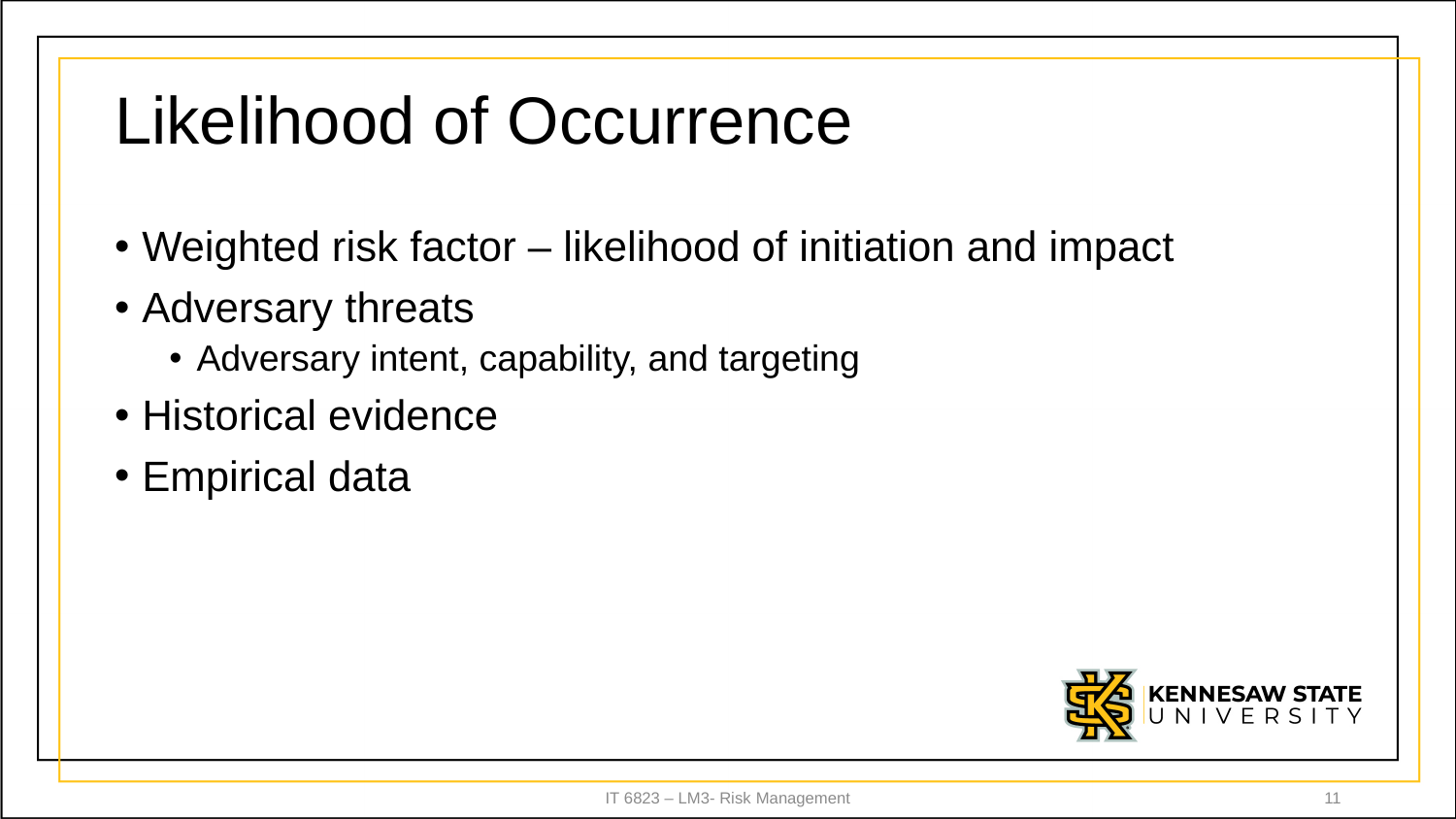

# Likelihood of Occurrence
Weighted risk factor – likelihood of initiation and impact
Adversary threats
Adversary intent, capability, and targeting
Historical evidence
Empirical data

IT 6823 – LM3- Risk Management
11